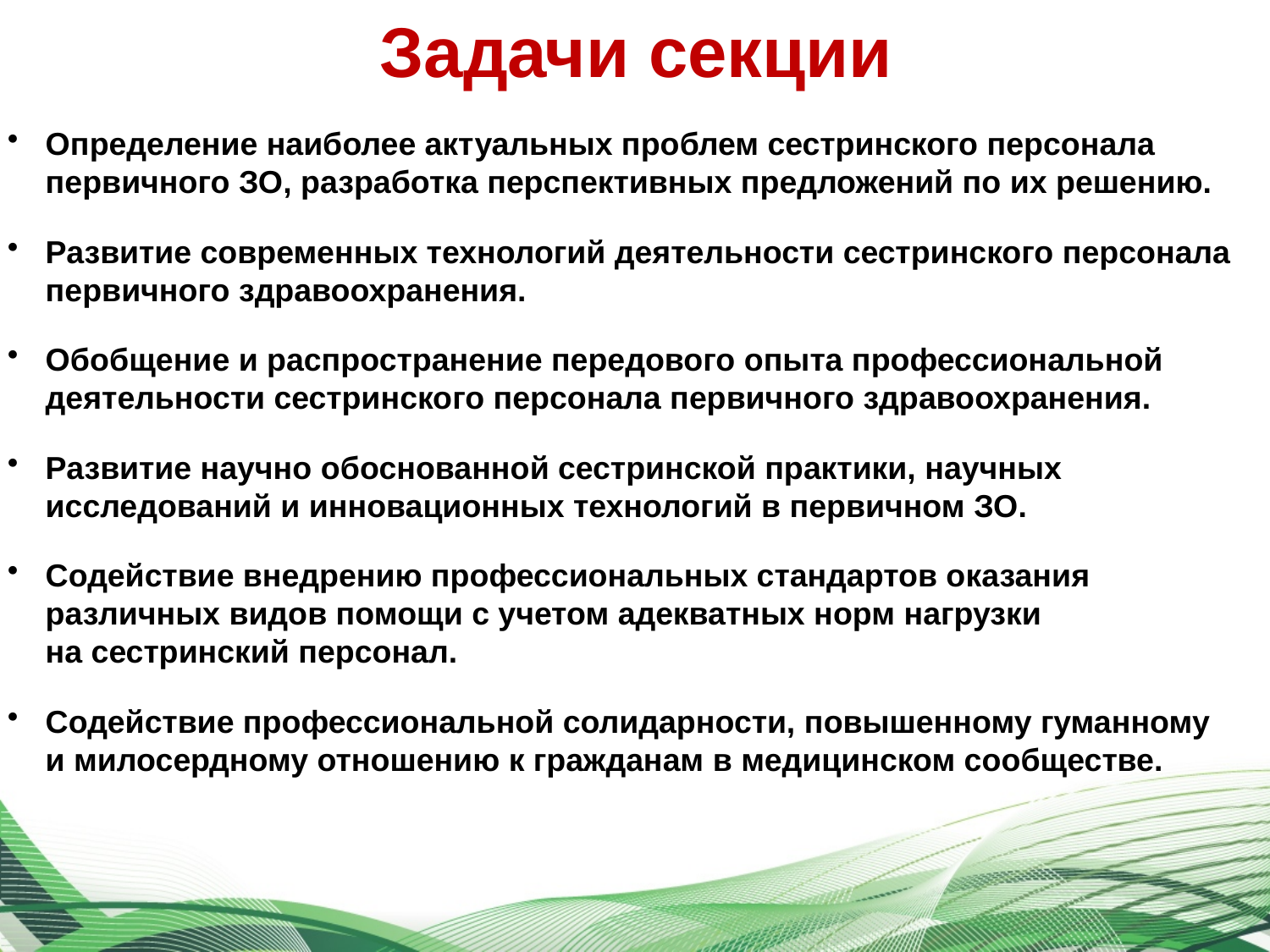

# Задачи секции
Определение наиболее актуальных проблем сестринского персонала первичного ЗО, разработка перспективных предложений по их решению.
Развитие современных технологий деятельности сестринского персонала первичного здравоохранения.
Обобщение и распространение передового опыта профессиональной деятельности сестринского персонала первичного здравоохранения.
Развитие научно обоснованной сестринской практики, научных исследований и инновационных технологий в первичном ЗО.
Содействие внедрению профессиональных стандартов оказания различных видов помощи с учетом адекватных норм нагрузки на сестринский персонал.
Содействие профессиональной солидарности, повышенному гуманному и милосердному отношению к гражданам в медицинском сообществе.